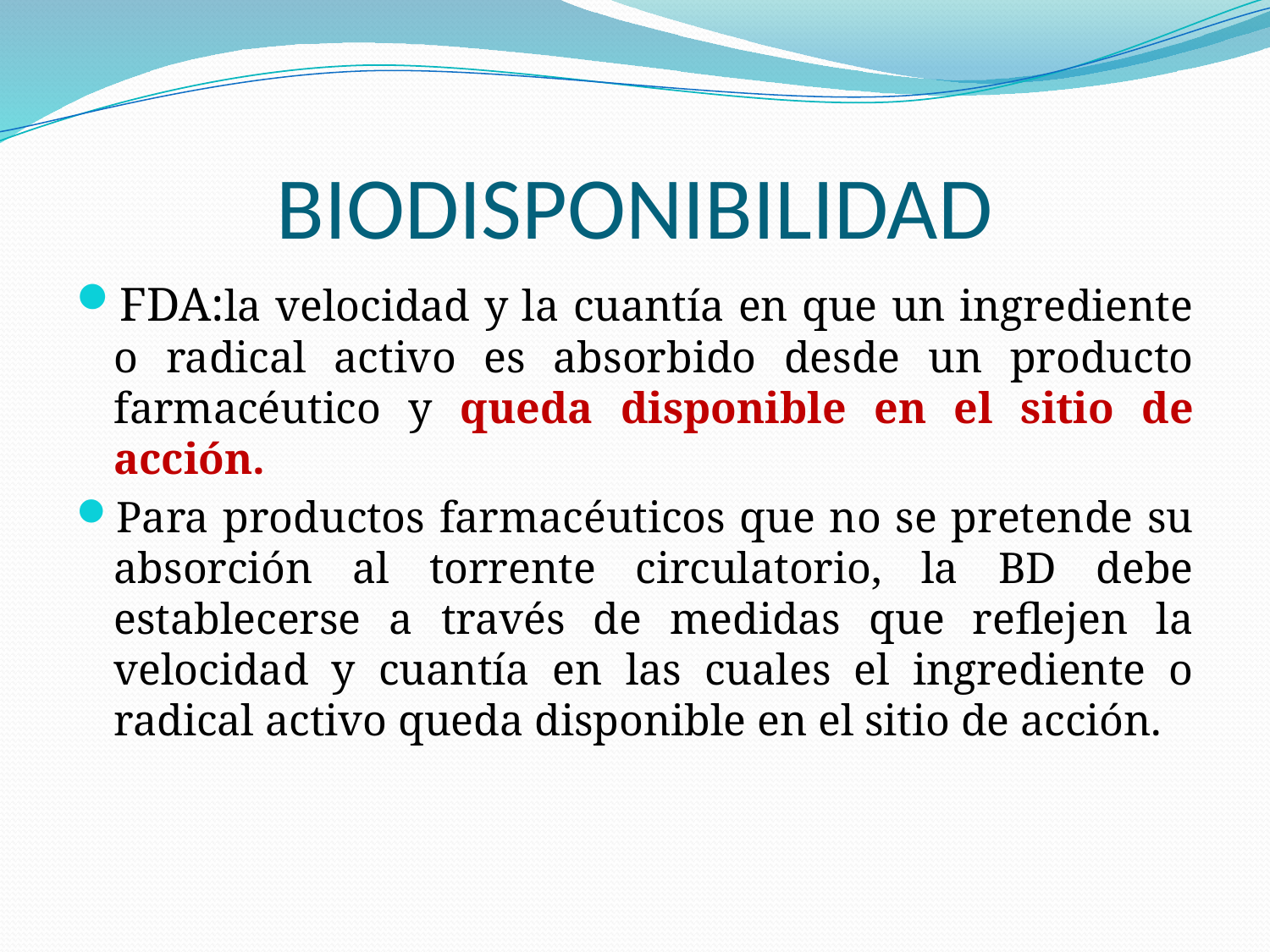

# BIODISPONIBILIDAD
FDA:la velocidad y la cuantía en que un ingrediente o radical activo es absorbido desde un producto farmacéutico y queda disponible en el sitio de acción.
Para productos farmacéuticos que no se pretende su absorción al torrente circulatorio, la BD debe establecerse a través de medidas que reflejen la velocidad y cuantía en las cuales el ingrediente o radical activo queda disponible en el sitio de acción.